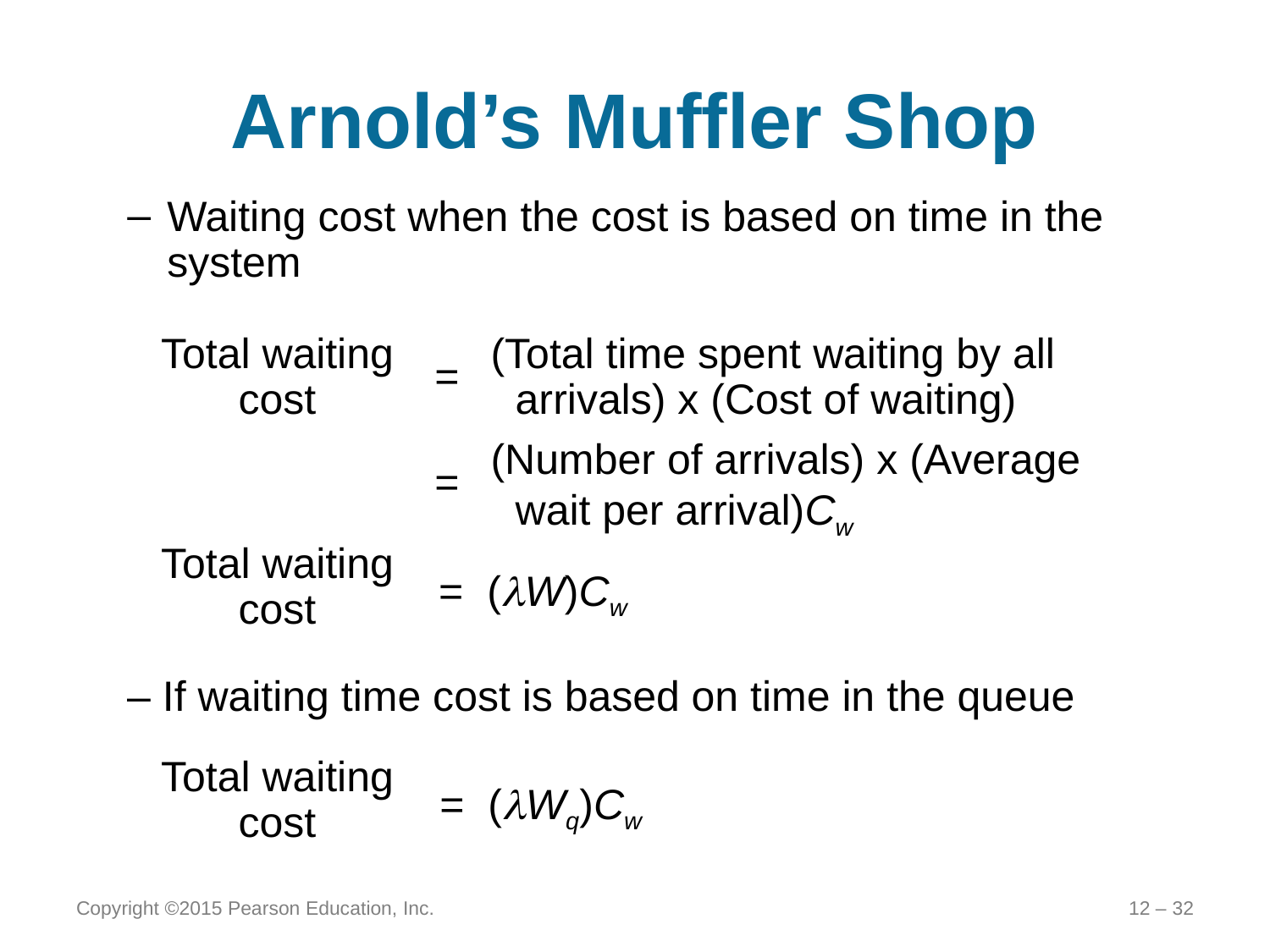

# Arnold’s Muffler Shop
Waiting cost when the cost is based on time in the system
Total waiting cost
(Total time spent waiting by all arrivals) x (Cost of waiting)
=
(Number of arrivals) x (Average wait per arrival)Cw
=
Total waiting cost
=  (λW)Cw
– If waiting time cost is based on time in the queue
Total waiting cost
=  (λWq)Cw
Copyright ©2015 Pearson Education, Inc.
12 – 32